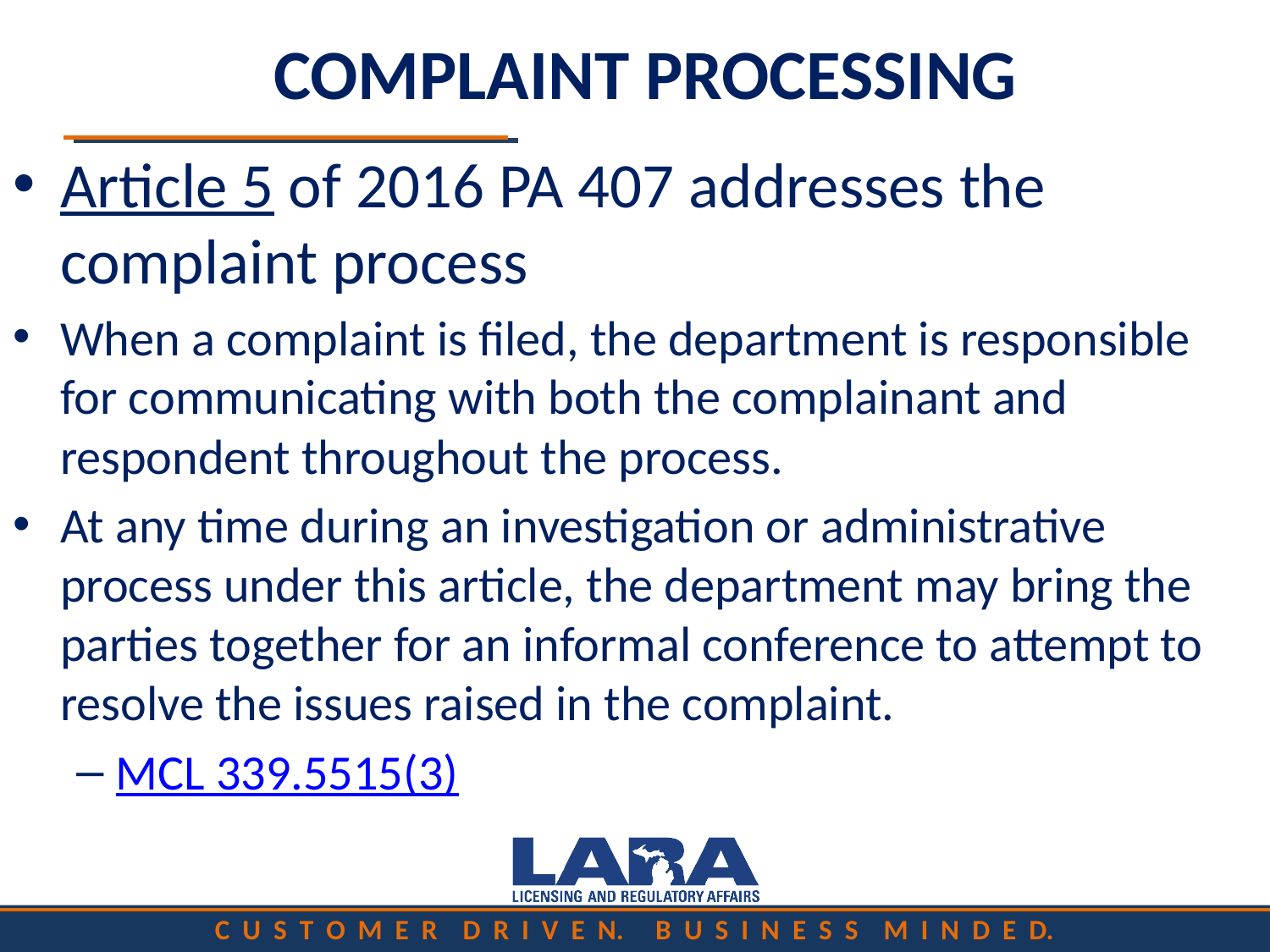

# COMPLAINT PROCESSING
Article 5 of 2016 PA 407 addresses the complaint process
When a complaint is filed, the department is responsible for communicating with both the complainant and respondent throughout the process.
At any time during an investigation or administrative process under this article, the department may bring the parties together for an informal conference to attempt to resolve the issues raised in the complaint.
MCL 339.5515(3)